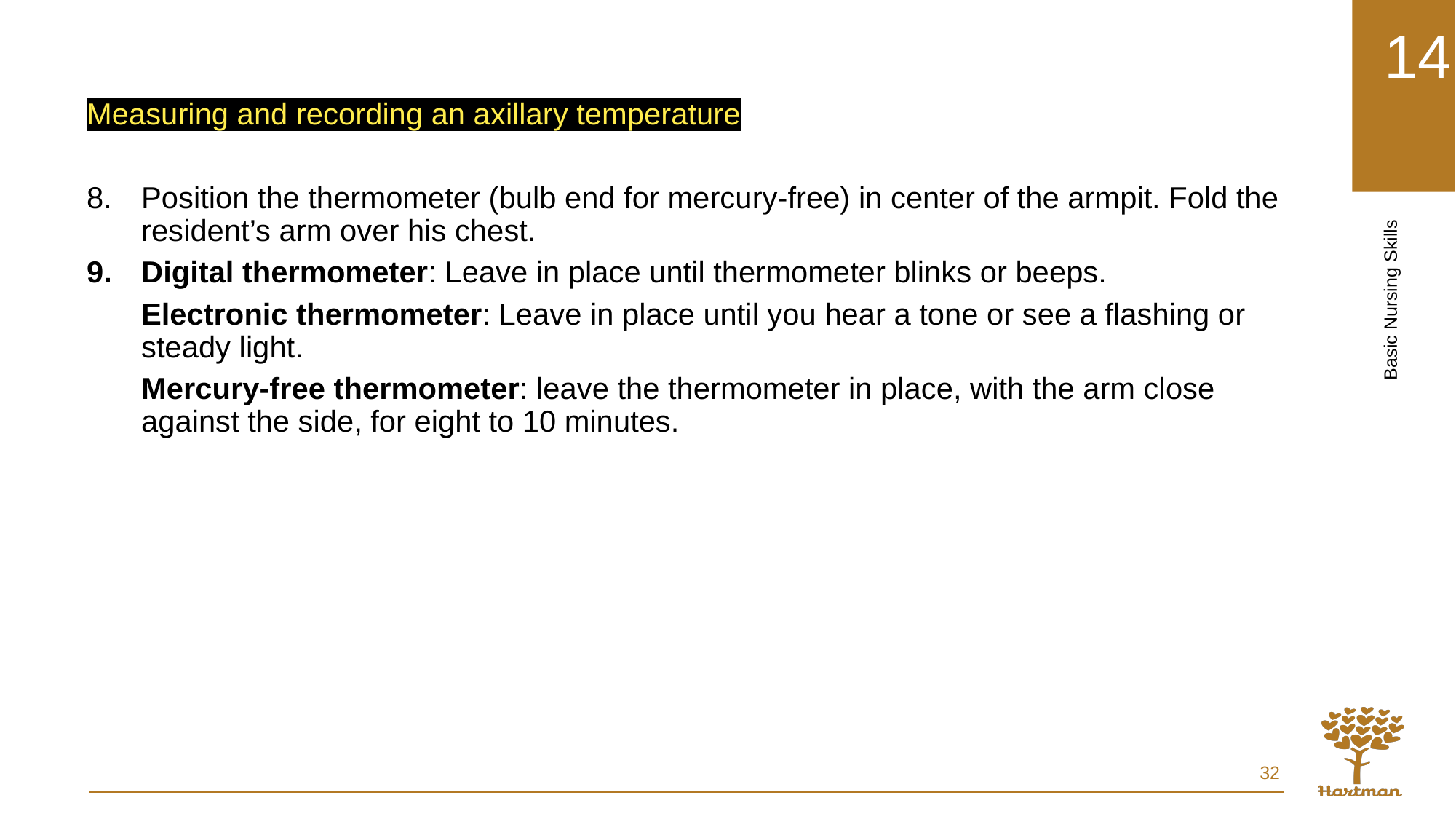

Measuring and recording an axillary temperature

Position the thermometer (bulb end for mercury-free) in center of the armpit. Fold the resident’s arm over his chest.
Digital thermometer: Leave in place until thermometer blinks or beeps.
Electronic thermometer: Leave in place until you hear a tone or see a flashing or steady light.
Mercury-free thermometer: leave the thermometer in place, with the arm close against the side, for eight to 10 minutes.
32